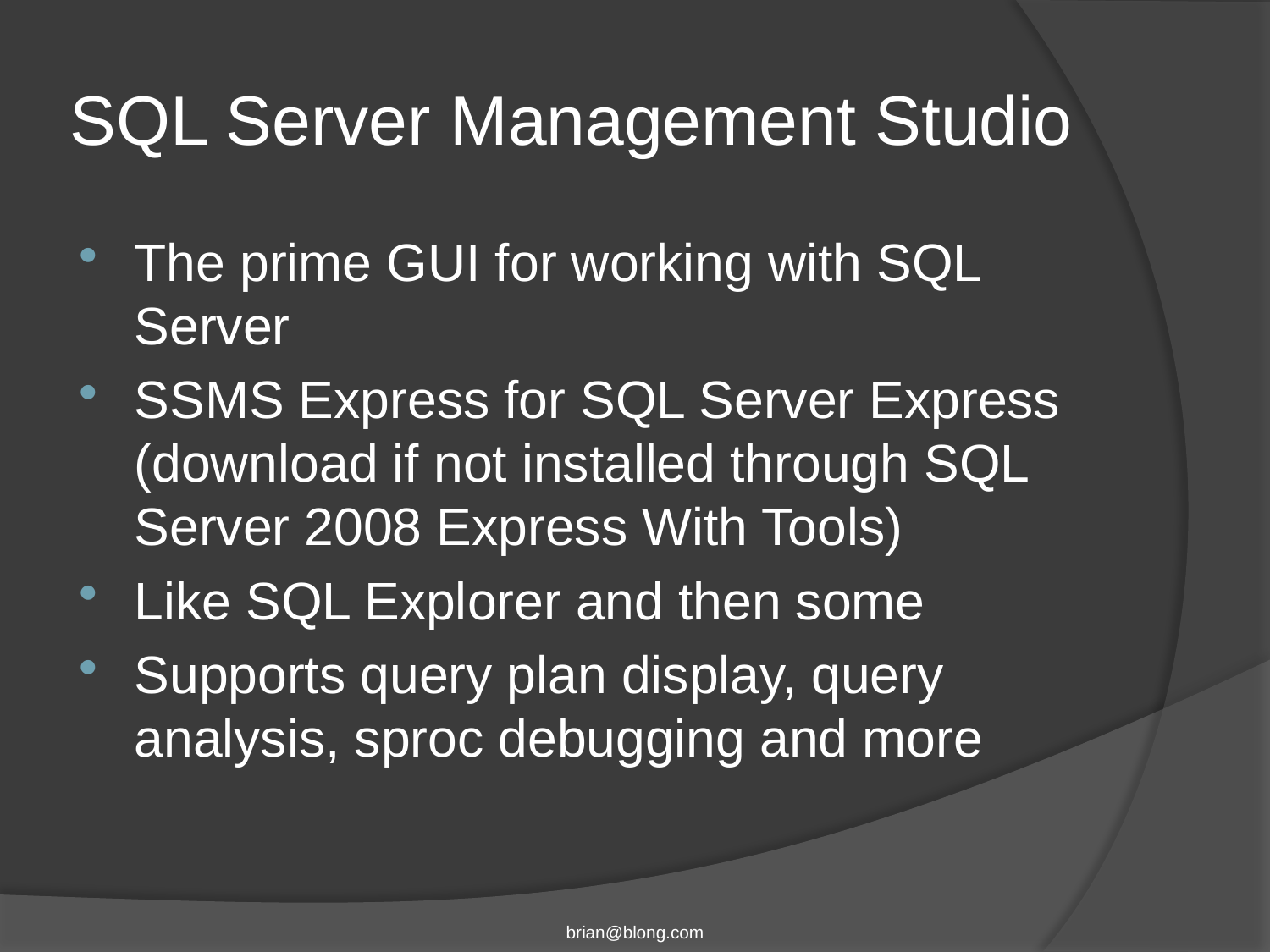

# SQL Server Management Studio
The prime GUI for working with SQL Server
SSMS Express for SQL Server Express (download if not installed through SQL Server 2008 Express With Tools)
Like SQL Explorer and then some
Supports query plan display, query analysis, sproc debugging and more
brian@blong.com